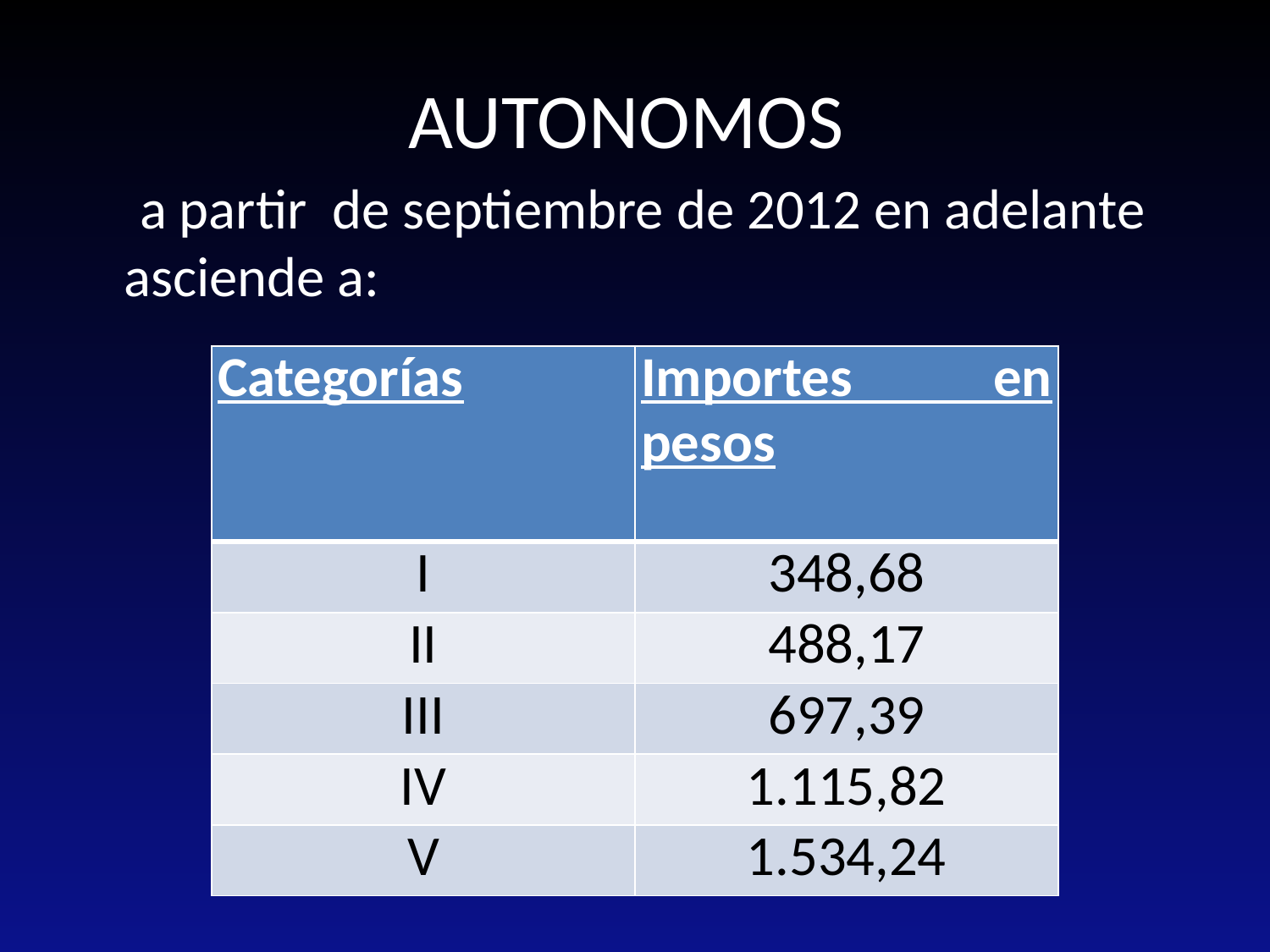

# AUTONOMOS
     a partir  de septiembre de 2012 en adelante asciende a:
| Categorías | Importes en pesos |
| --- | --- |
| I | 348,68 |
| II | 488,17 |
| III | 697,39 |
| IV | 1.115,82 |
| V | 1.534,24 |